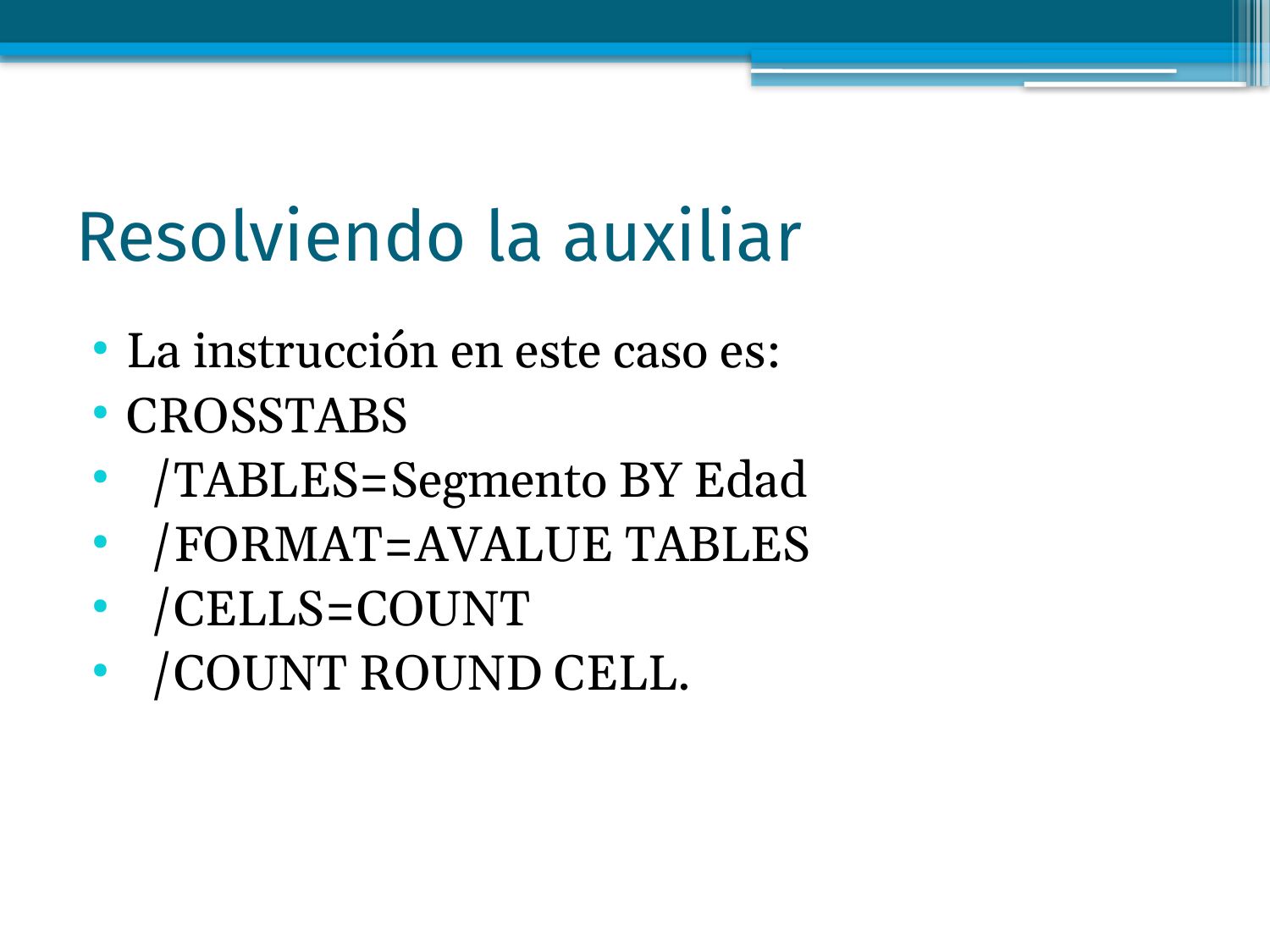

# Resolviendo la auxiliar
La instrucción en este caso es:
CROSSTABS
  /TABLES=Segmento BY Edad
  /FORMAT=AVALUE TABLES
  /CELLS=COUNT
  /COUNT ROUND CELL.